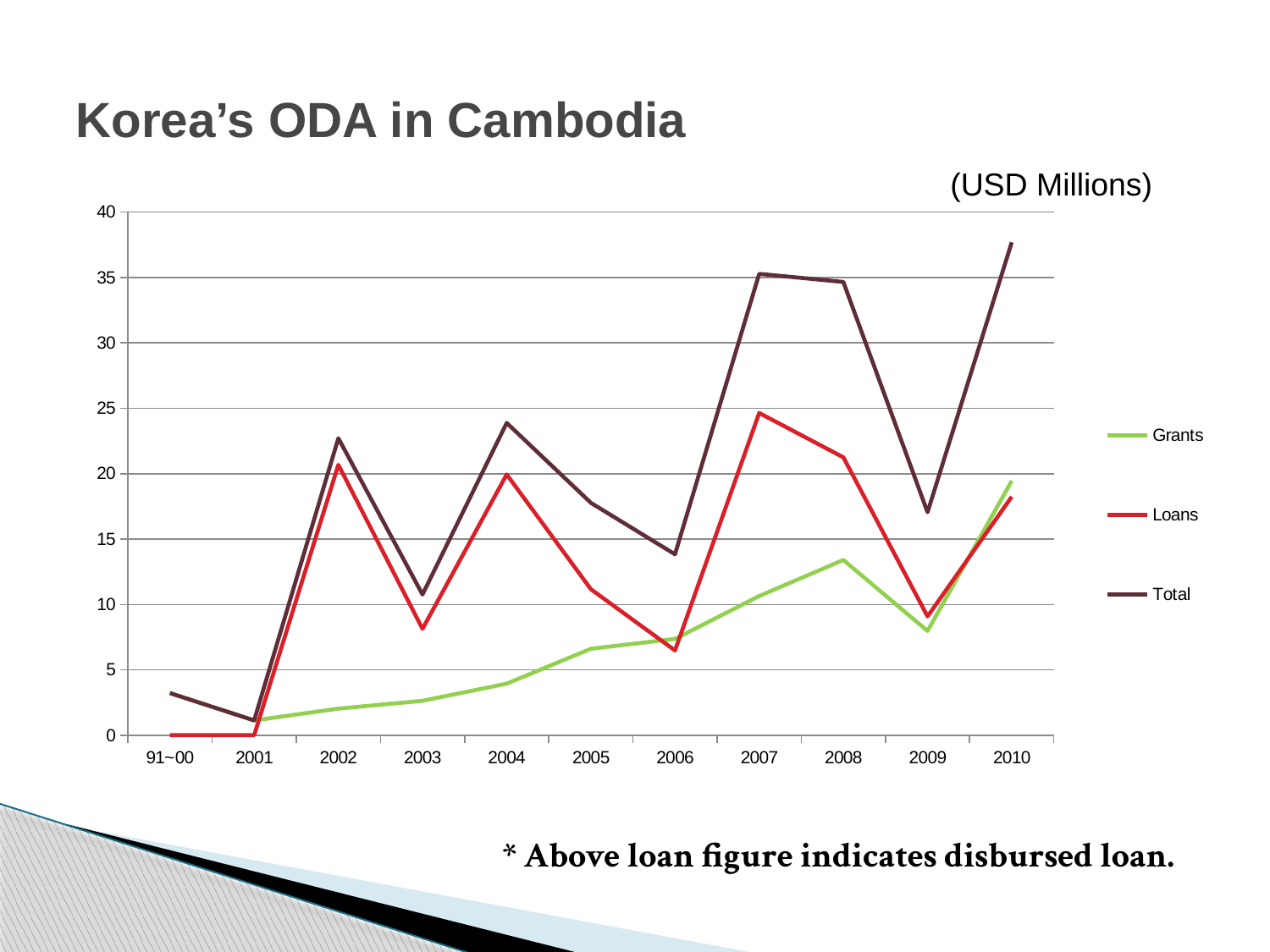

# Korea’s ODA in Cambodia
(USD Millions))

### Chart

| Category | Grants | Loans | Total |
|---|---|---|---|
| 91~00 | 3.22 | 0.0 | 3.22 |
| 2001 | 1.1299999999999992 | 0.0 | 1.1299999999999992 |
| 2002 | 2.03 | 20.68 | 22.71 |
| 2003 | 2.63 | 8.129999999999999 | 10.76 |
| 2004 | 3.94 | 19.93999999999999 | 23.88 |
| 2005 | 6.6099999999999985 | 11.16 | 17.77 |
| 2006 | 7.3599999999999985 | 6.48 | 13.83 |
| 2007 | 10.639999999999999 | 24.64 | 35.28 |
| 2008 | 13.4 | 21.25 | 34.66000000000001 |
| 2009 | 7.970000000000002 | 9.08 | 17.05 |
| 2010 | 19.45 | 18.239999999999988 | 37.69000000000001 |
* Above loan figure indicates disbursed loan.